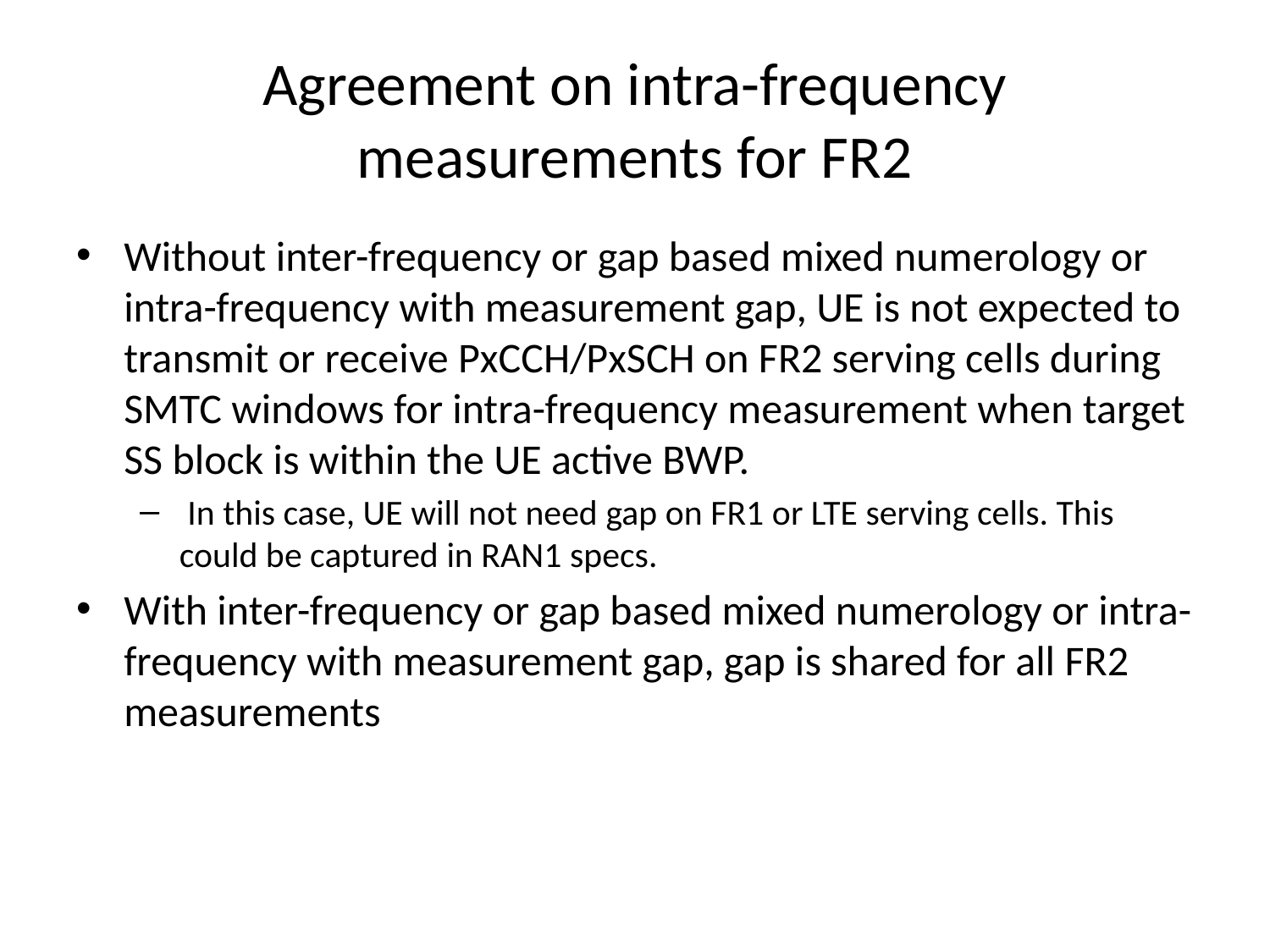

# Agreement on intra-frequency measurements for FR2
Without inter-frequency or gap based mixed numerology or intra-frequency with measurement gap, UE is not expected to transmit or receive PxCCH/PxSCH on FR2 serving cells during SMTC windows for intra-frequency measurement when target SS block is within the UE active BWP.
 In this case, UE will not need gap on FR1 or LTE serving cells. This could be captured in RAN1 specs.
With inter-frequency or gap based mixed numerology or intra-frequency with measurement gap, gap is shared for all FR2 measurements